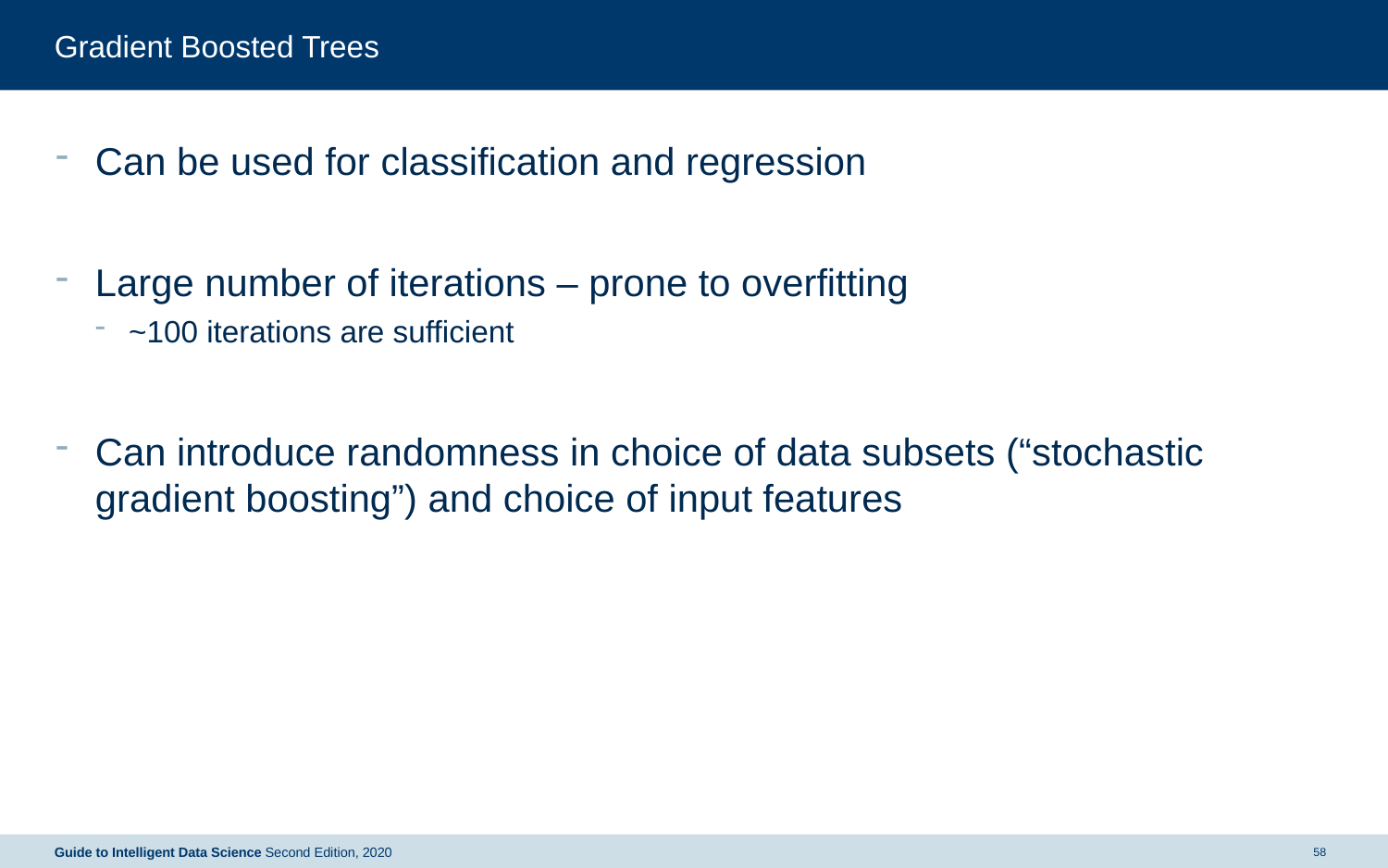

# Gradient Boosted Trees
Can be used for classification and regression

Large number of iterations – prone to overfitting
~100 iterations are sufficient

Can introduce randomness in choice of data subsets (“stochastic gradient boosting”) and choice of input features

Guide to Intelligent Data Science Second Edition, 2020
58